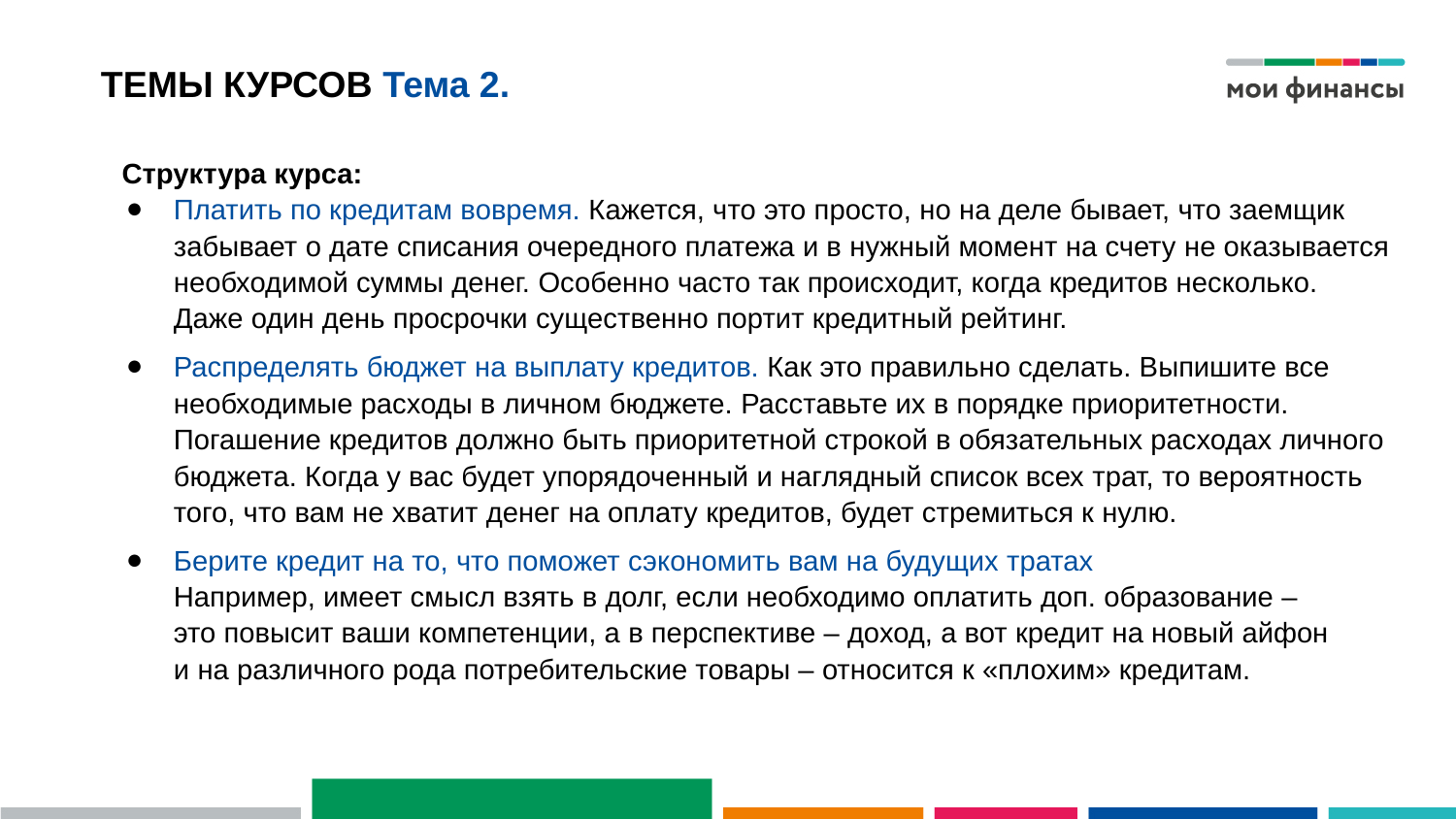

# ТЕМЫ КУРСОВ Тема 2.
Структура курса:
Платить по кредитам вовремя. Кажется, что это просто, но на деле бывает, что заемщик забывает о дате списания очередного платежа и в нужный момент на счету не оказывается необходимой суммы денег. Особенно часто так происходит, когда кредитов несколько.
Даже один день просрочки существенно портит кредитный рейтинг.
Распределять бюджет на выплату кредитов. Как это правильно сделать. Выпишите все необходимые расходы в личном бюджете. Расставьте их в порядке приоритетности. Погашение кредитов должно быть приоритетной строкой в обязательных расходах личного бюджета. Когда у вас будет упорядоченный и наглядный список всех трат, то вероятность того, что вам не хватит денег на оплату кредитов, будет стремиться к нулю.
Берите кредит на то, что поможет сэкономить вам на будущих тратах
Например, имеет смысл взять в долг, если необходимо оплатить доп. образование –
это повысит ваши компетенции, а в перспективе – доход, а вот кредит на новый айфон
и на различного рода потребительские товары – относится к «плохим» кредитам.